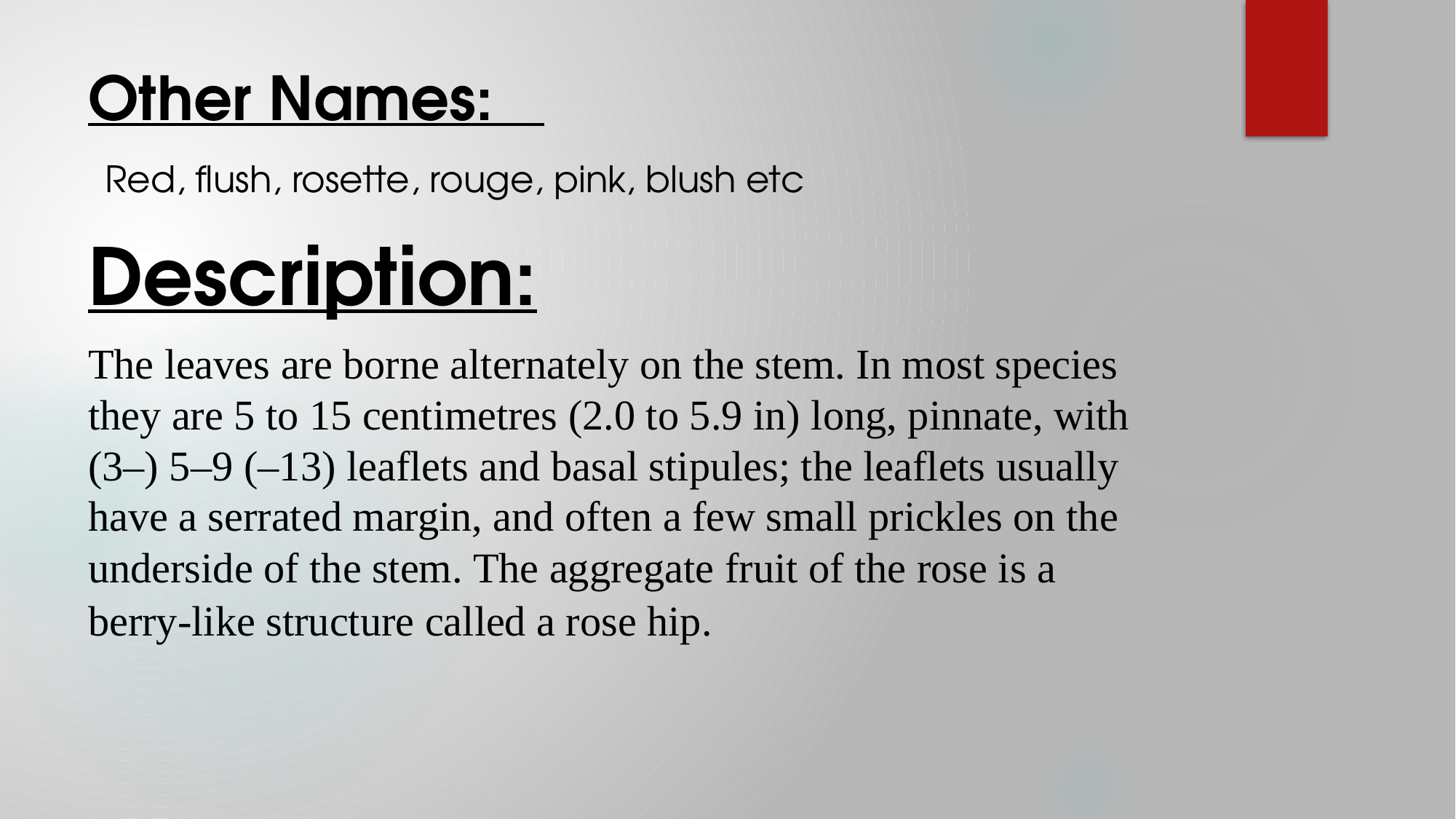

# Other Names: Red, flush, rosette, rouge, pink, blush etc
Description:
The leaves are borne alternately on the stem. In most species they are 5 to 15 centimetres (2.0 to 5.9 in) long, pinnate, with (3–) 5–9 (–13) leaflets and basal stipules; the leaflets usually have a serrated margin, and often a few small prickles on the underside of the stem. The aggregate fruit of the rose is a berry-like structure called a rose hip.